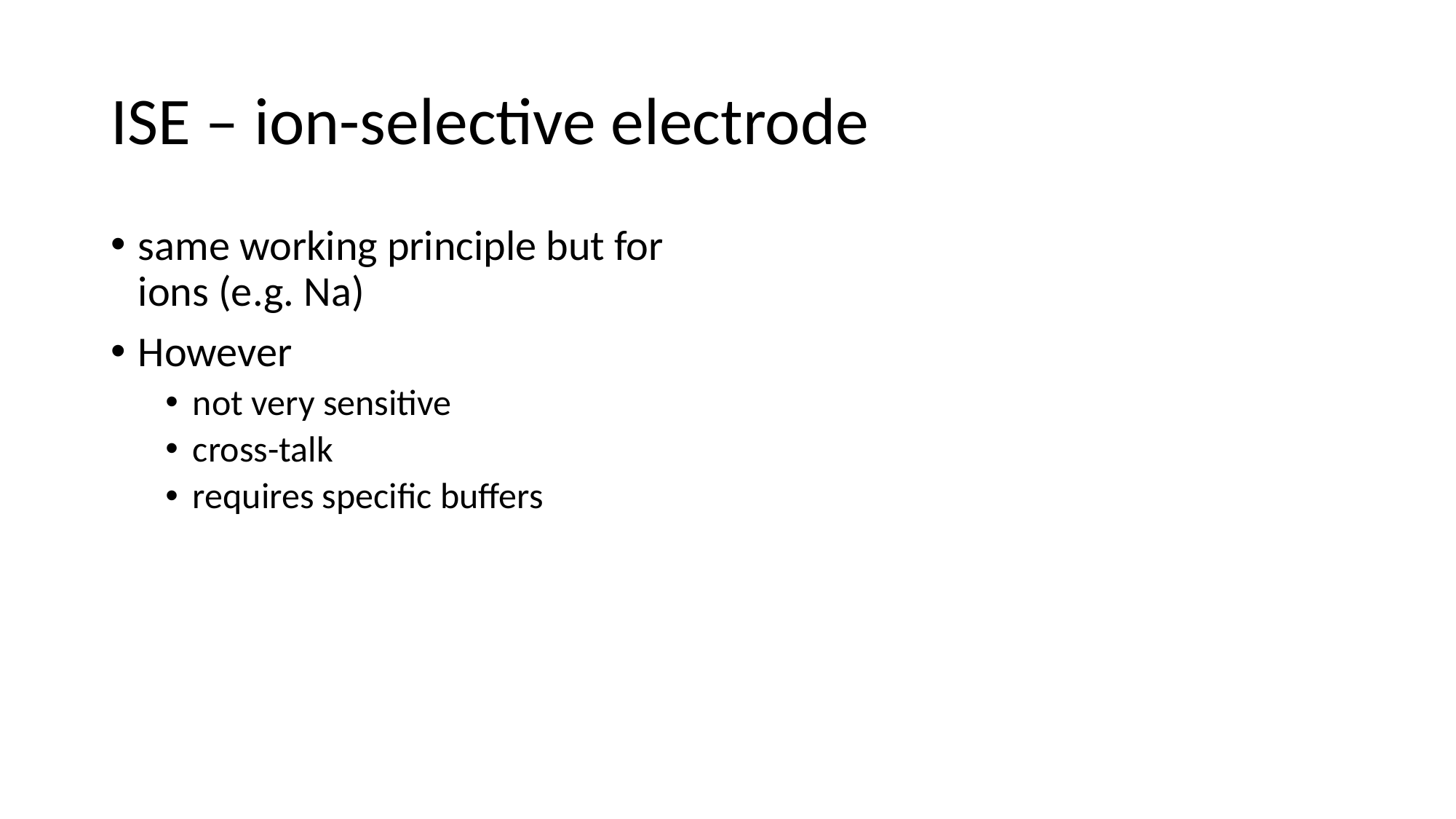

# ISE – ion-selective electrode
same working principle but for ions (e.g. Na)
However
not very sensitive
cross-talk
requires specific buffers